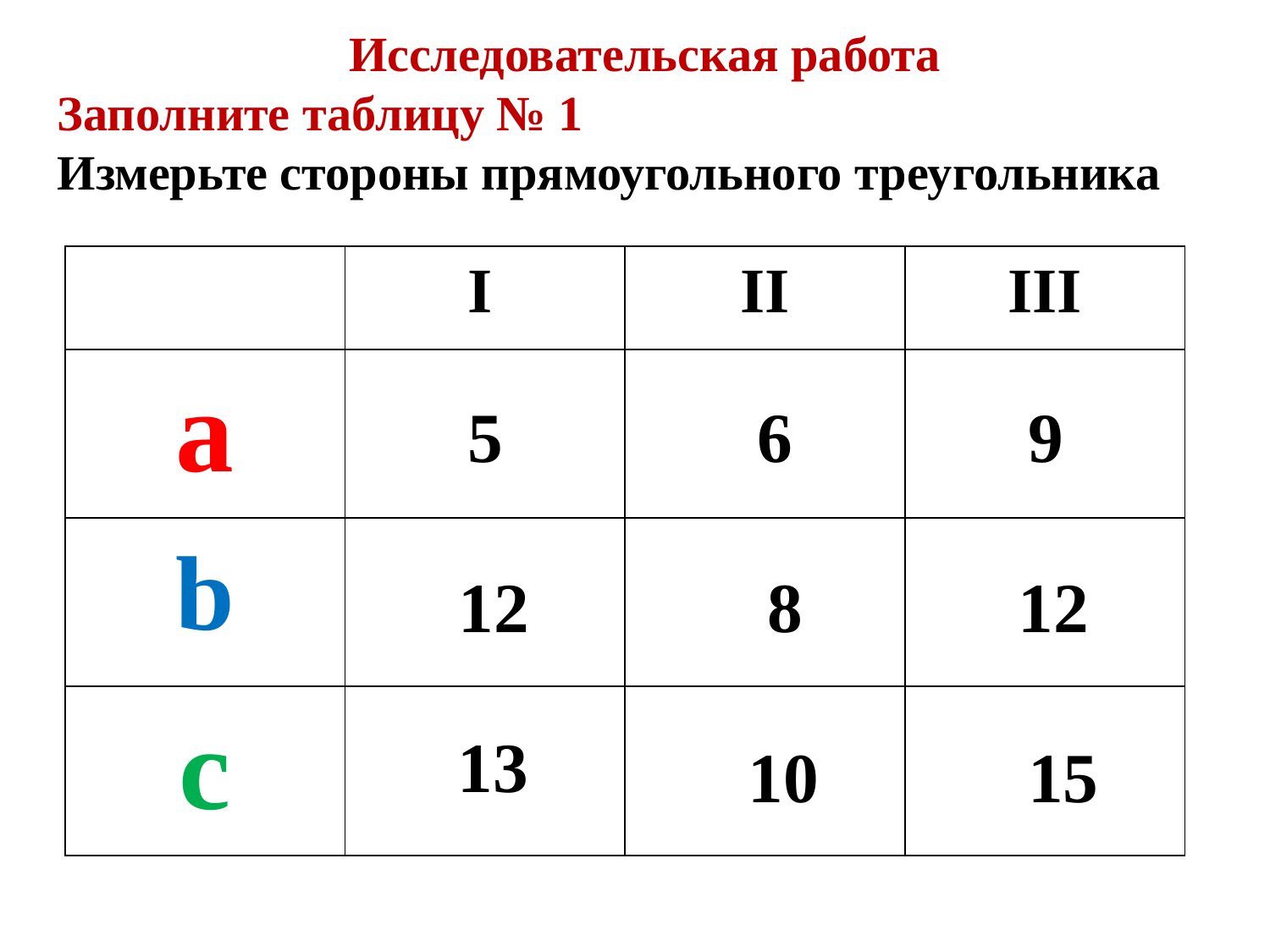

Исследовательская работа
Заполните таблицу № 1
Измерьте стороны прямоугольного треугольника
|  | I | II | III |
| --- | --- | --- | --- |
| a |  |  |  |
| b |  |  |  |
| c |  |  |  |
5
6
9
12
8
12
13
10
15